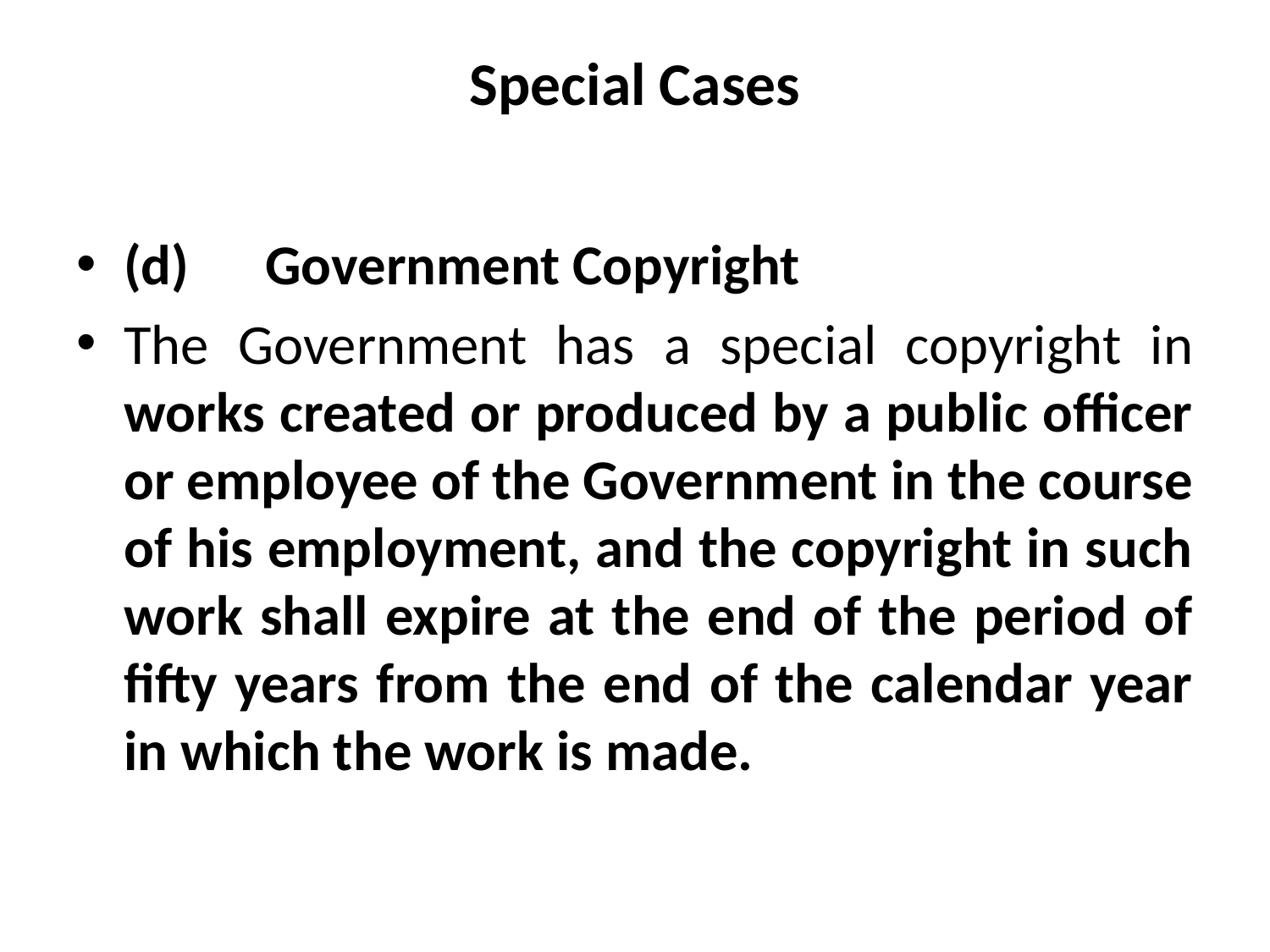

# Special Cases
(d)      Government Copyright
The Government has a special copyright in works created or produced by a public officer or employee of the Government in the course of his employment, and the copyright in such work shall expire at the end of the period of fifty years from the end of the calendar year in which the work is made.